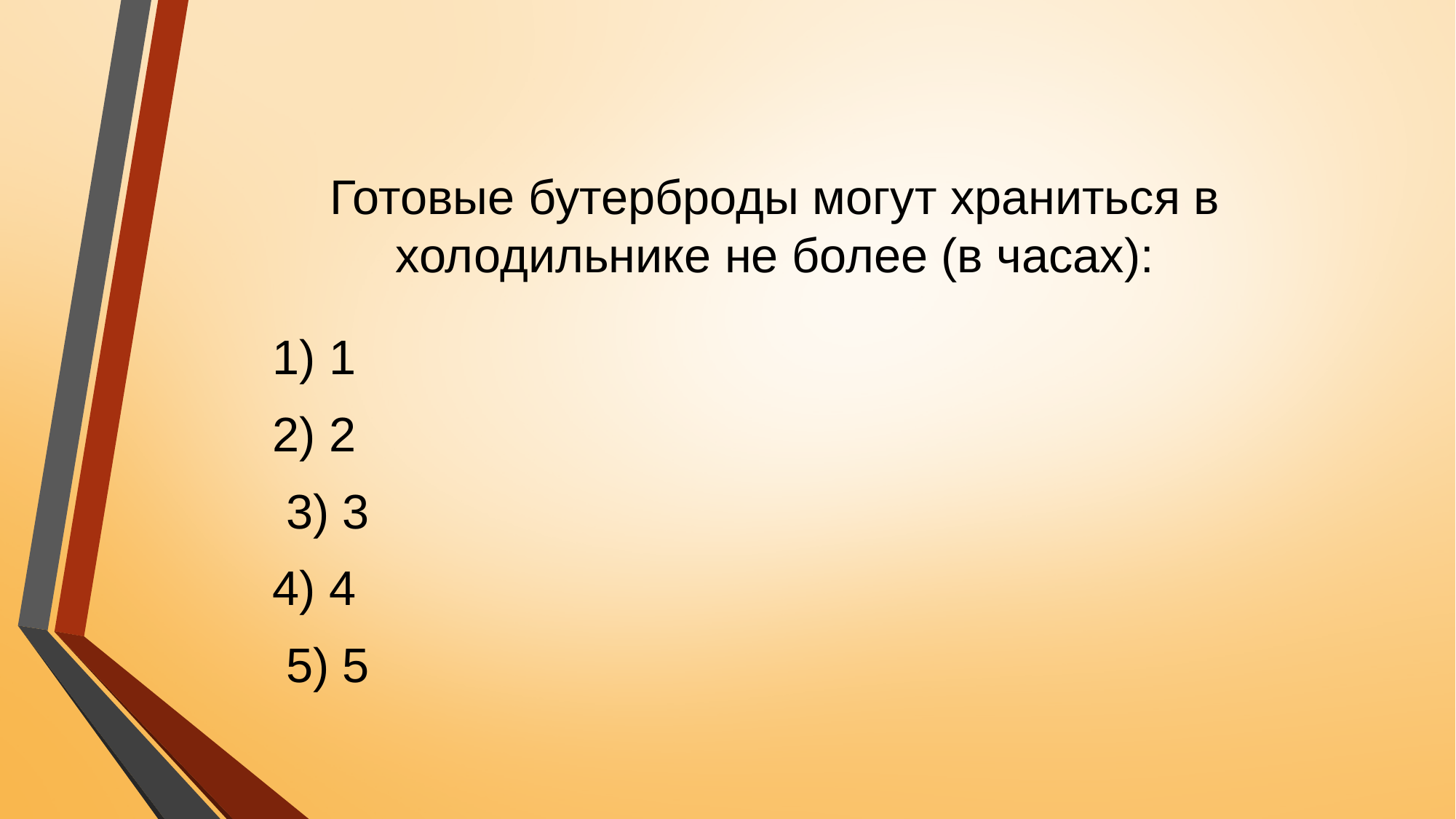

# Готовые бутерброды могут храниться в холодильнике не более (в часах):
1) 1
2) 2
 3) 3
4) 4
 5) 5